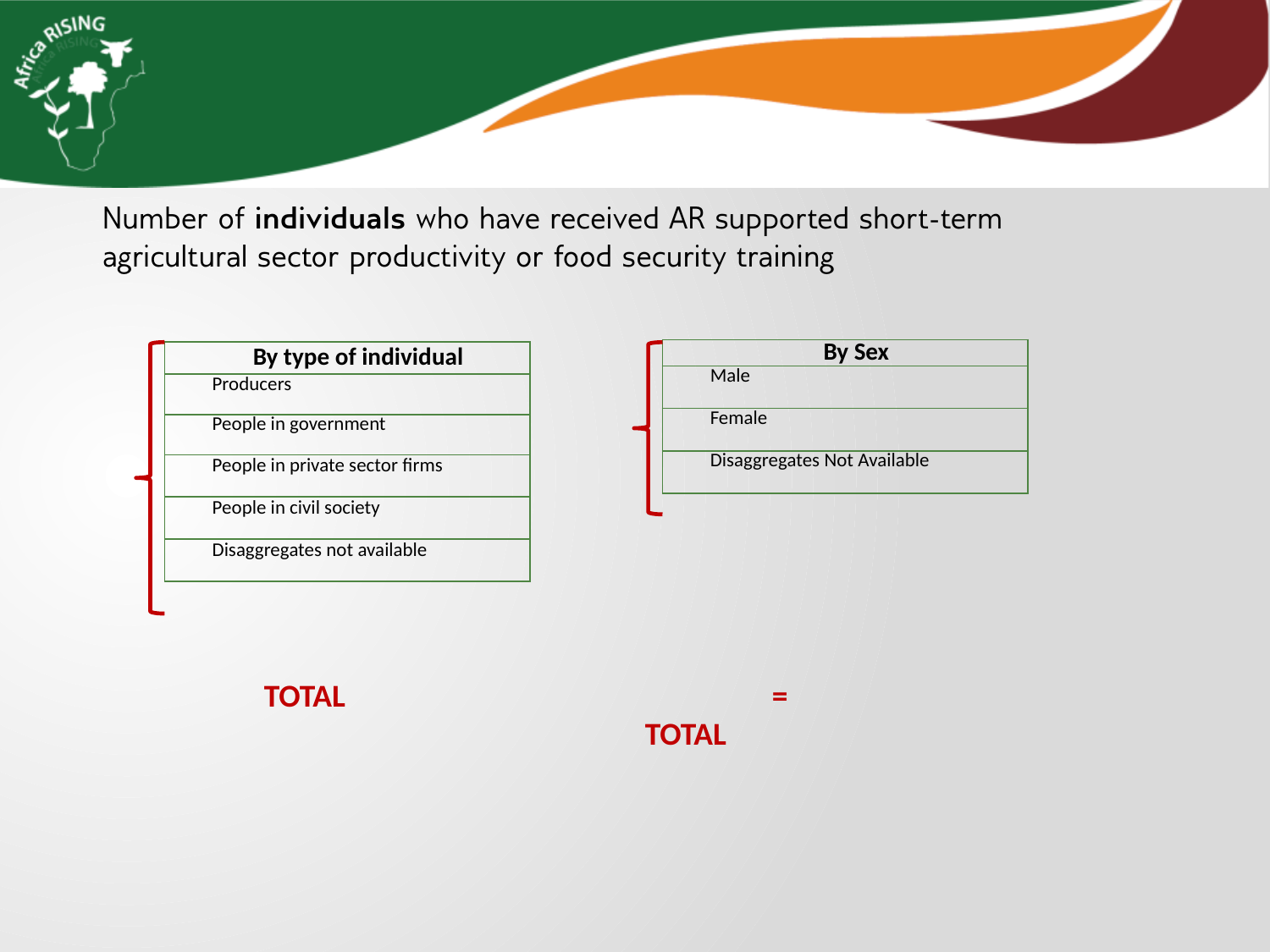

Number of individuals who have received AR supported short-term agricultural sector productivity or food security training
| By Sex |
| --- |
| Male |
| Female |
| Disaggregates Not Available |

| By type of individual |
| --- |
| Producers |
| People in government |
| People in private sector firms |
| People in civil society |
| Disaggregates not available |

TOTAL 				=				TOTAL